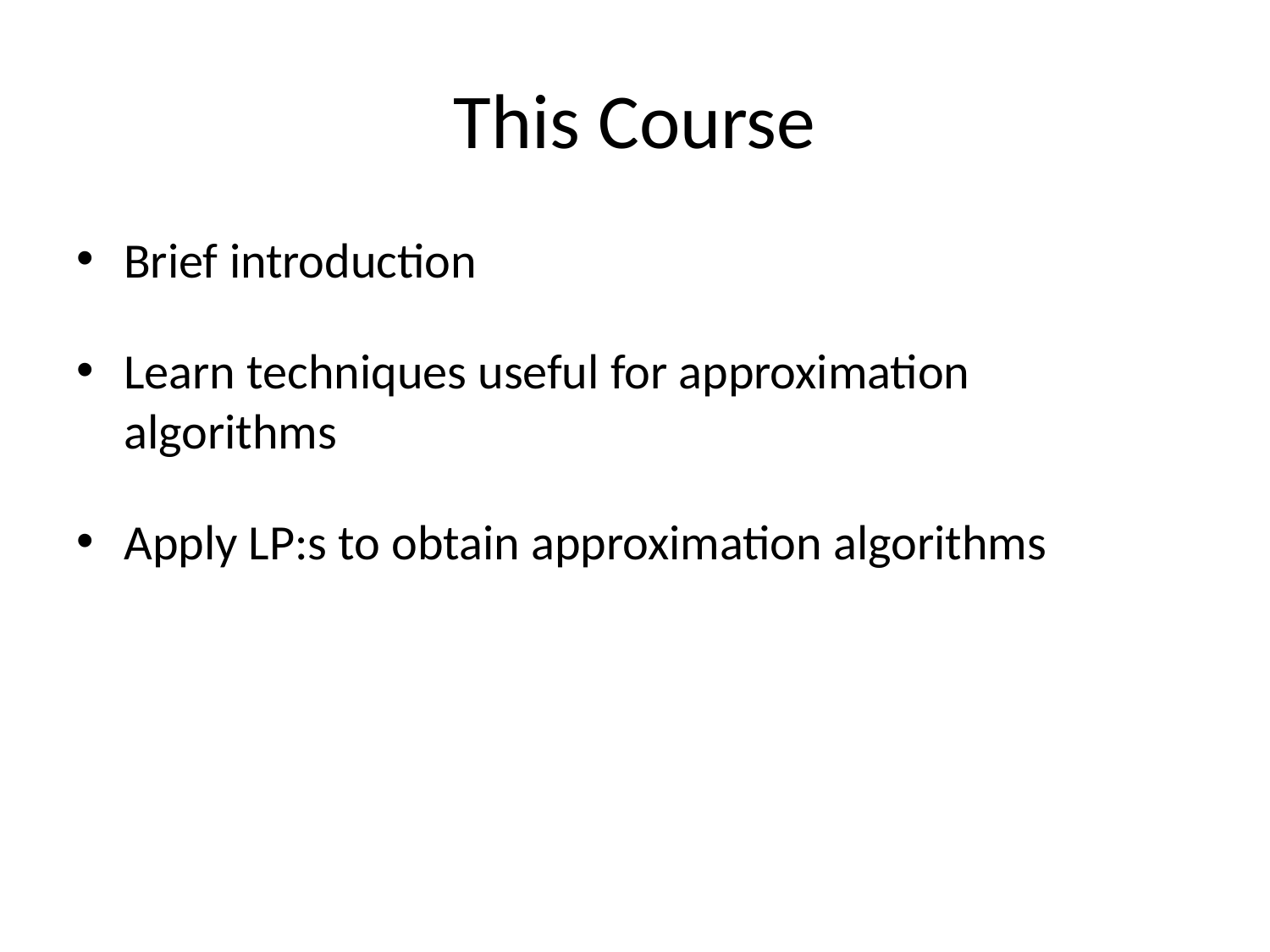

# This Course
Brief introduction
Learn techniques useful for approximation algorithms
Apply LP:s to obtain approximation algorithms